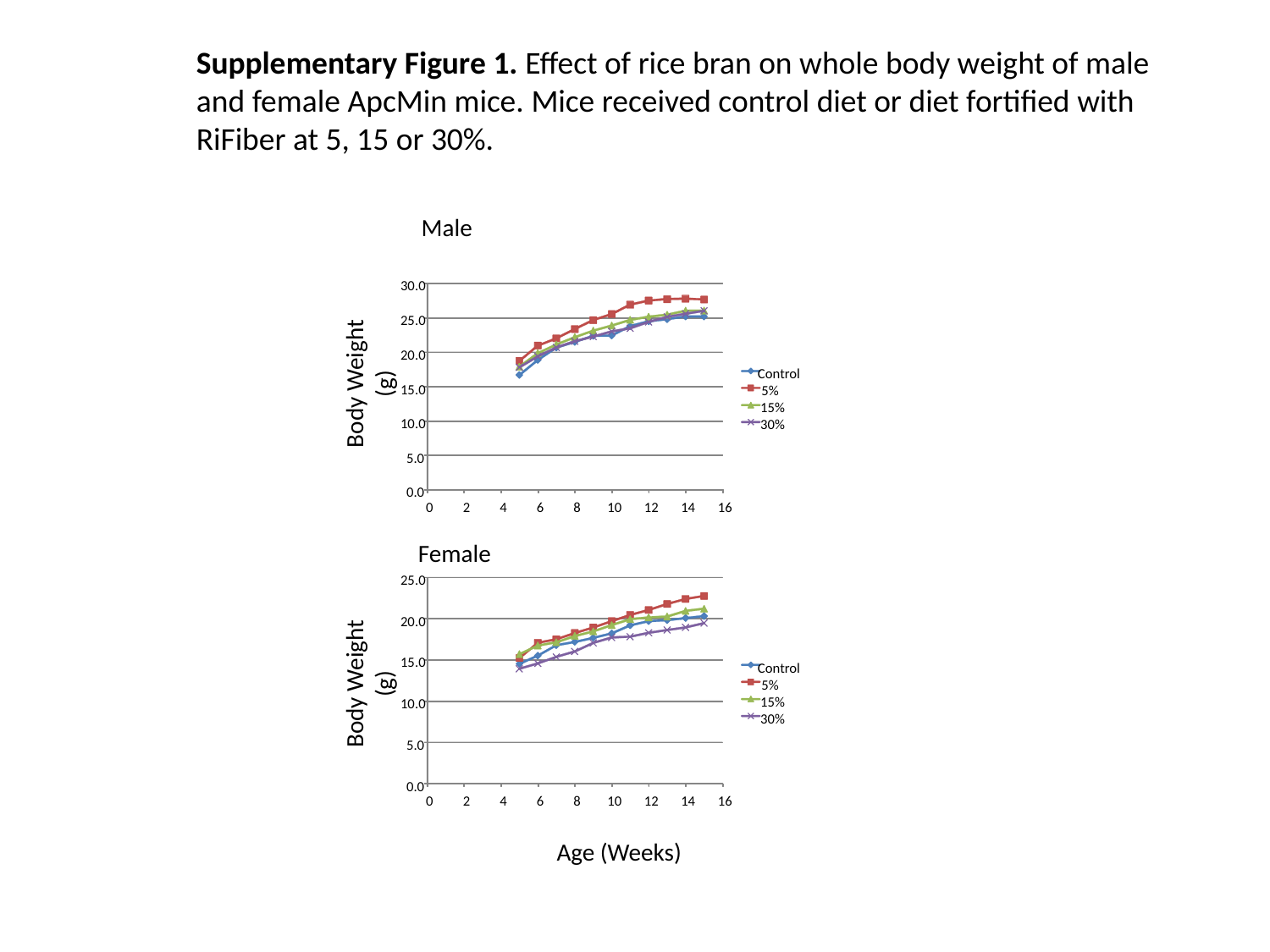

Supplementary Figure 1. Effect of rice bran on whole body weight of male and female ApcMin mice. Mice received control diet or diet fortified with RiFiber at 5, 15 or 30%.

30.0

25.0

20.0

Control

15.0
5%

15%

10.0
30%

5.0
0.0

0
2
4
6
8
10
12
14
16
25.0

20.0

15.0

10.0
5.0
0.0

0
2
4
6
8
10
12
Male
Female
Body Weight (g)
Control

5%

15%

30%

14
16
Age (Weeks)
Body Weight (g)